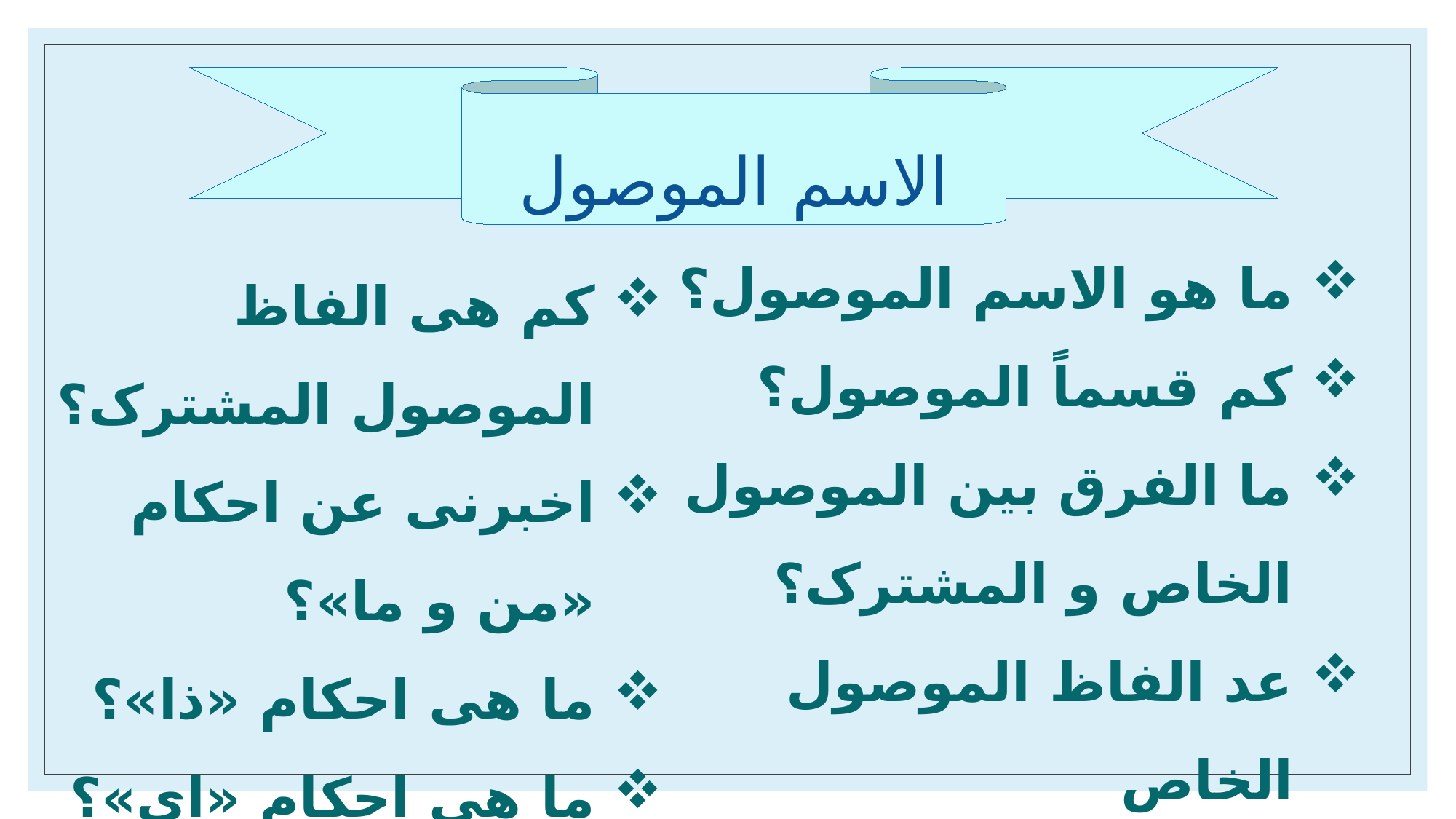

الاسم الموصول

ما هو الاسم الموصول؟
کم قسماً الموصول؟
ما الفرق بین الموصول الخاص و المشترک؟
عد الفاظ الموصول الخاص

کم هی الفاظ الموصول المشترک؟
اخبرنی عن احکام «من و ما»؟
ما هی احکام «ذا»؟
ما هی احکام «ای»؟